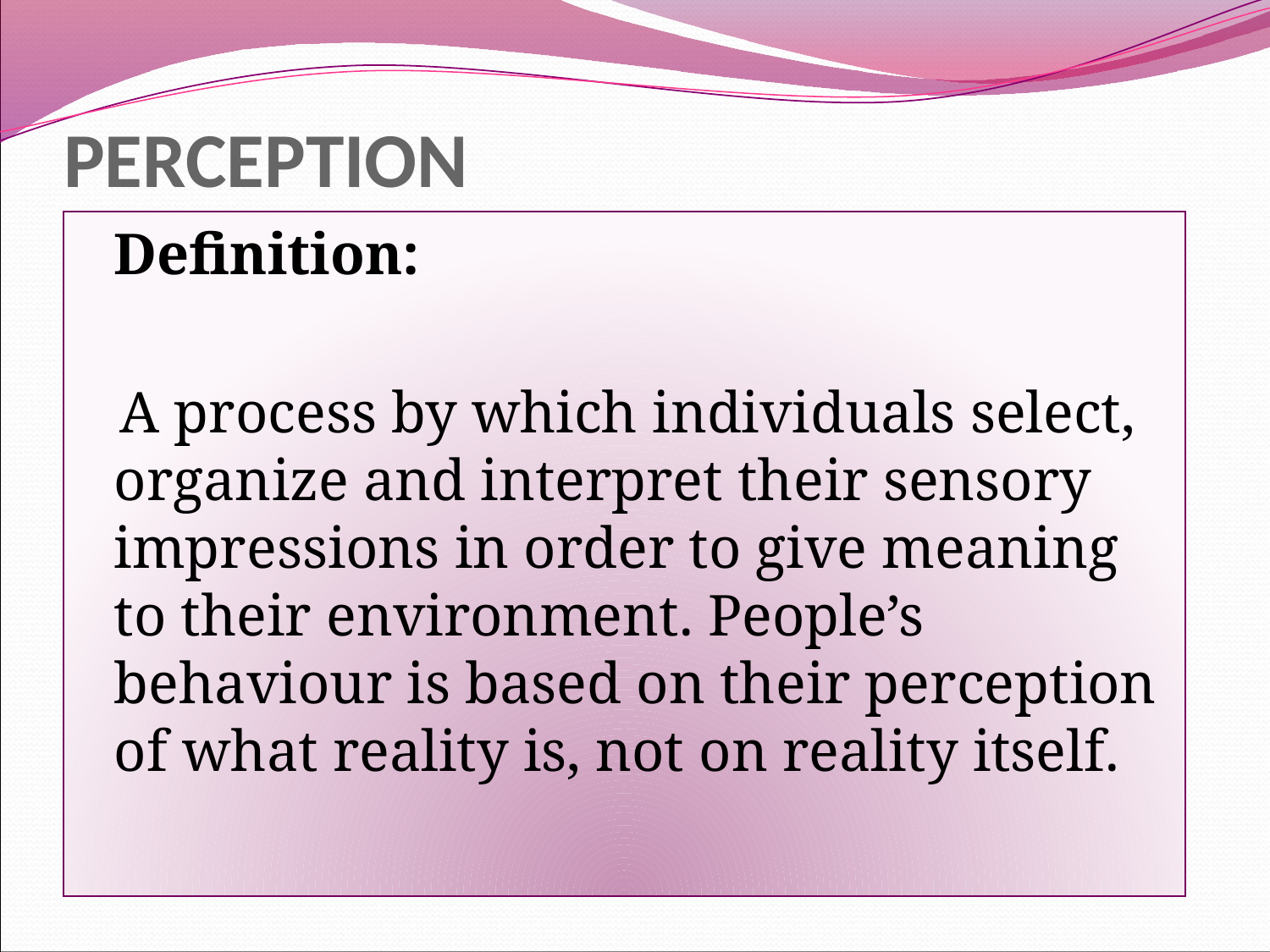

# PERCEPTION
	Definition:

   A process by which individuals select, organize and interpret their sensory impressions in order to give meaning to their environment. People’s behaviour is based on their perception of what reality is, not on reality itself.